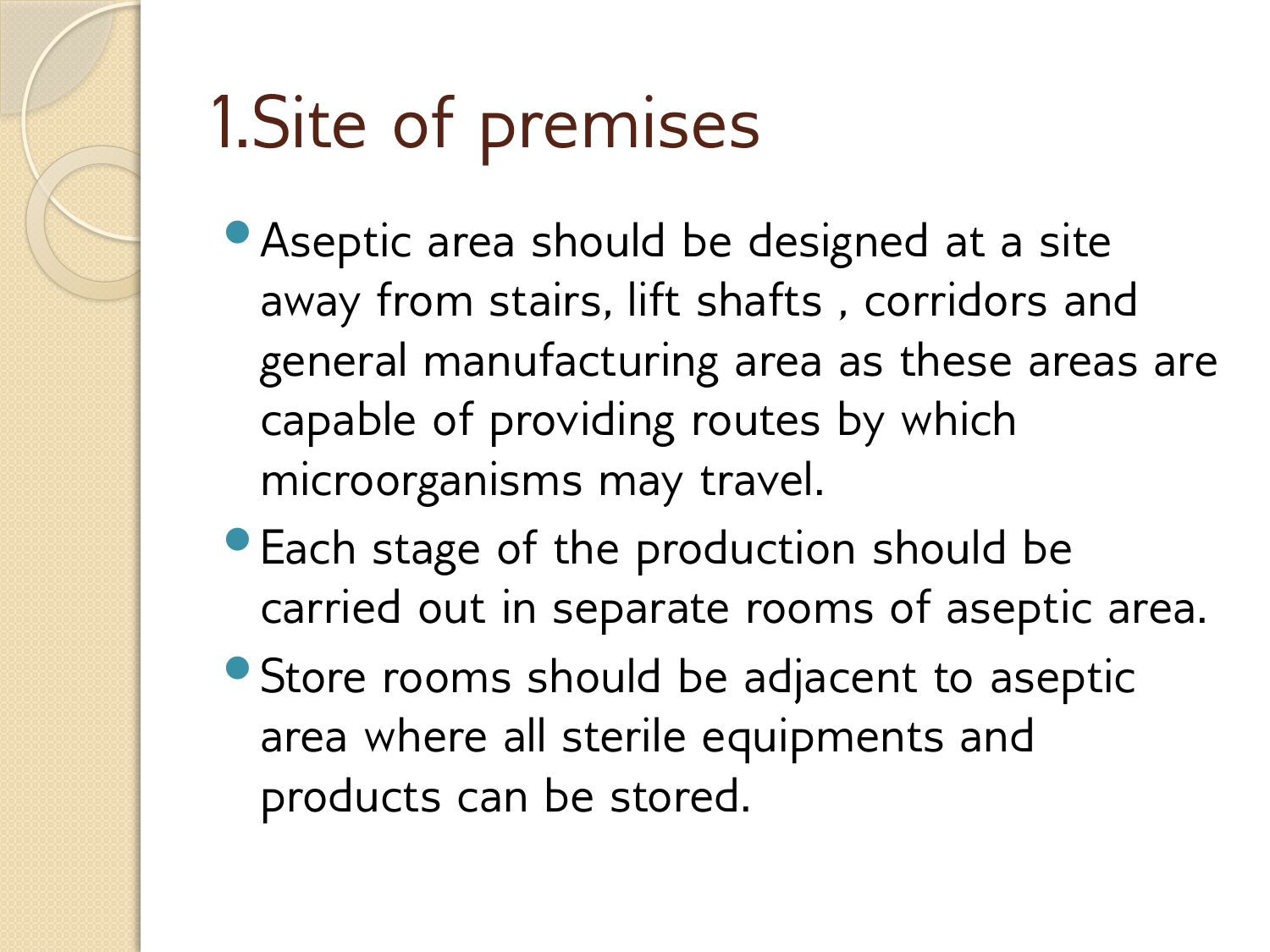

# 1.Site of premises
Aseptic area should be designed at a site away from stairs, lift shafts , corridors and general manufacturing area as these areas are capable of providing routes by which microorganisms may travel.
Each stage of the production should be carried out in separate rooms of aseptic area.
Store rooms should be adjacent to aseptic area where all sterile equipments and products can be stored.